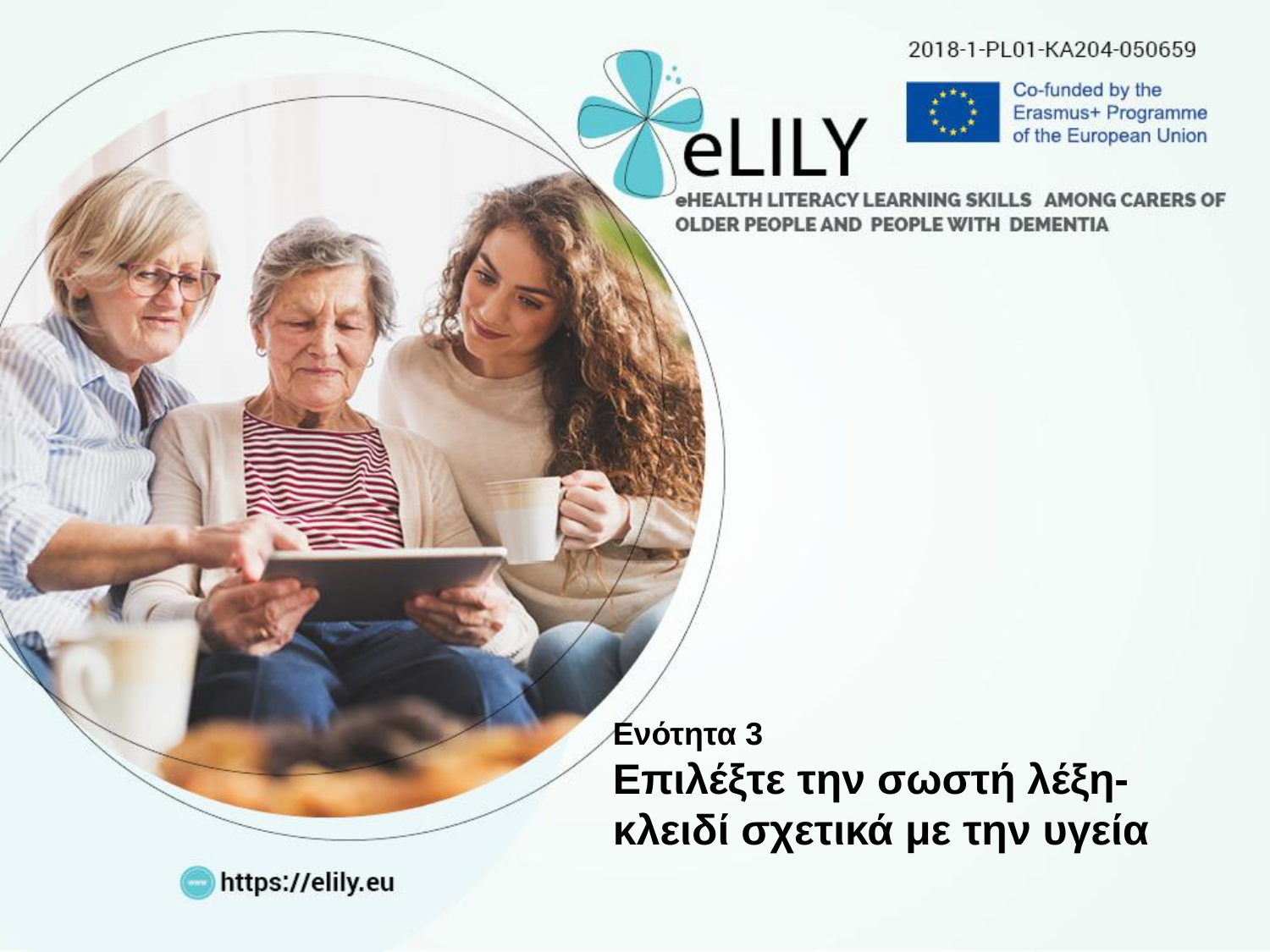

Ενότητα 3
Επιλέξτε την σωστή λέξη-κλειδί σχετικά με την υγεία